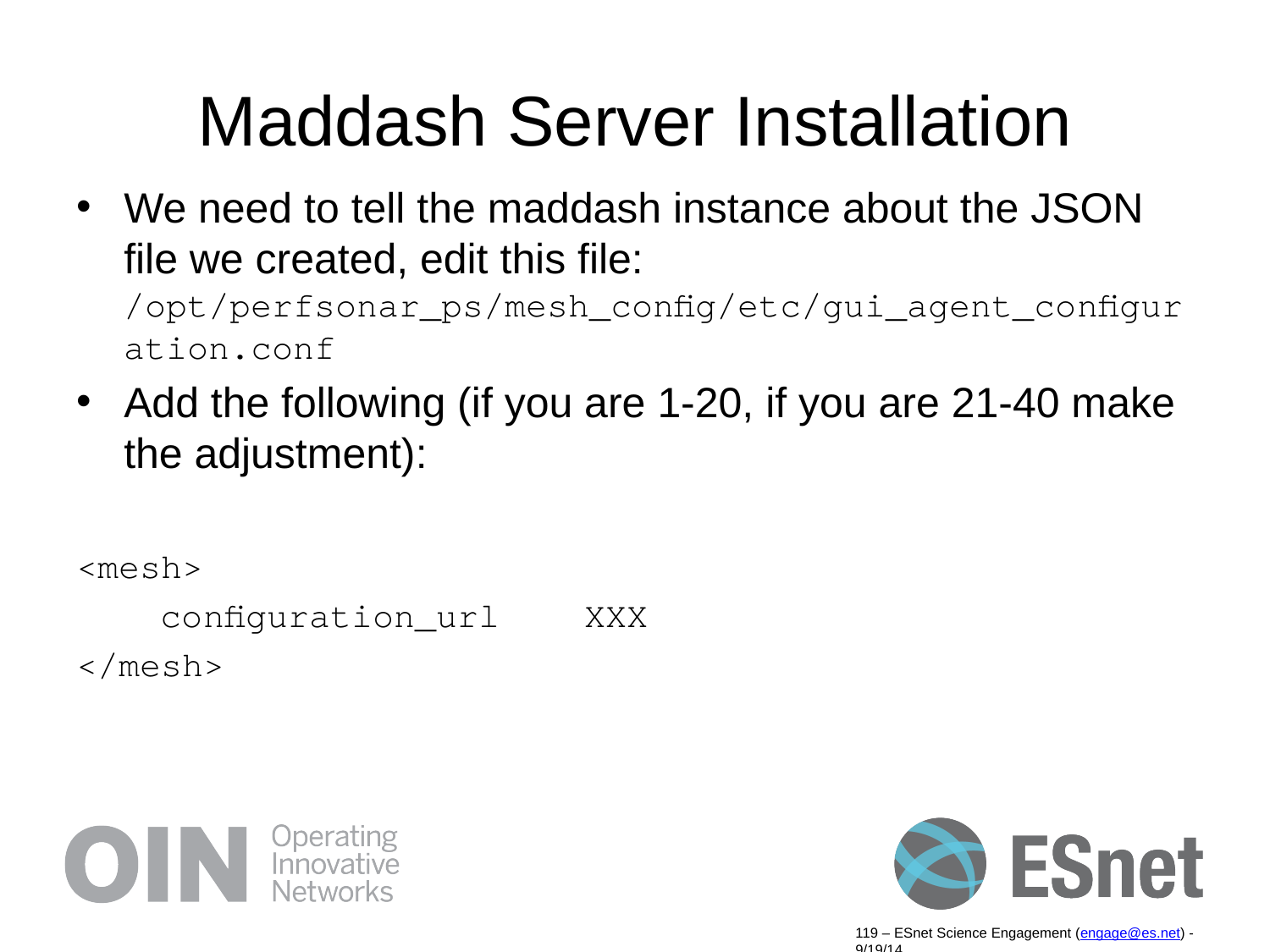

# Maddash Server Installation
We need to tell the maddash instance about the JSON file we created, edit this file: /opt/perfsonar_ps/mesh_config/etc/gui_agent_configuration.conf
Add the following (if you are 1-20, if you are 21-40 make the adjustment):

<mesh>
    configuration_url	XXX
</mesh>
119 – ESnet Science Engagement (engage@es.net) - 9/19/14